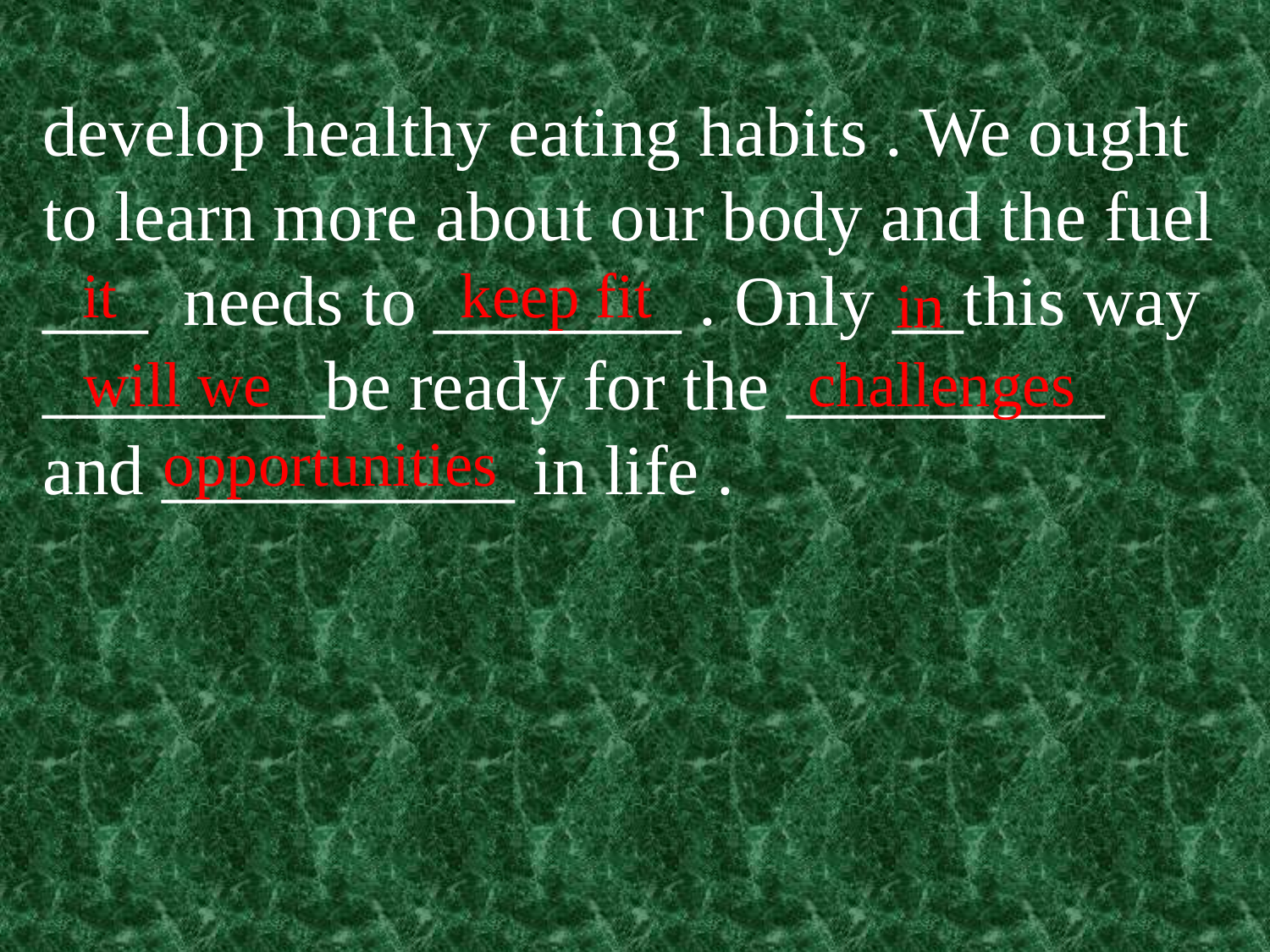

develop healthy eating habits . We ought to learn more about our body and the fuel ___  needs to _______ . Only __this way ________be ready for the _________ and __________ in life .

it
keep fit
in
will we
challenges
opportunities